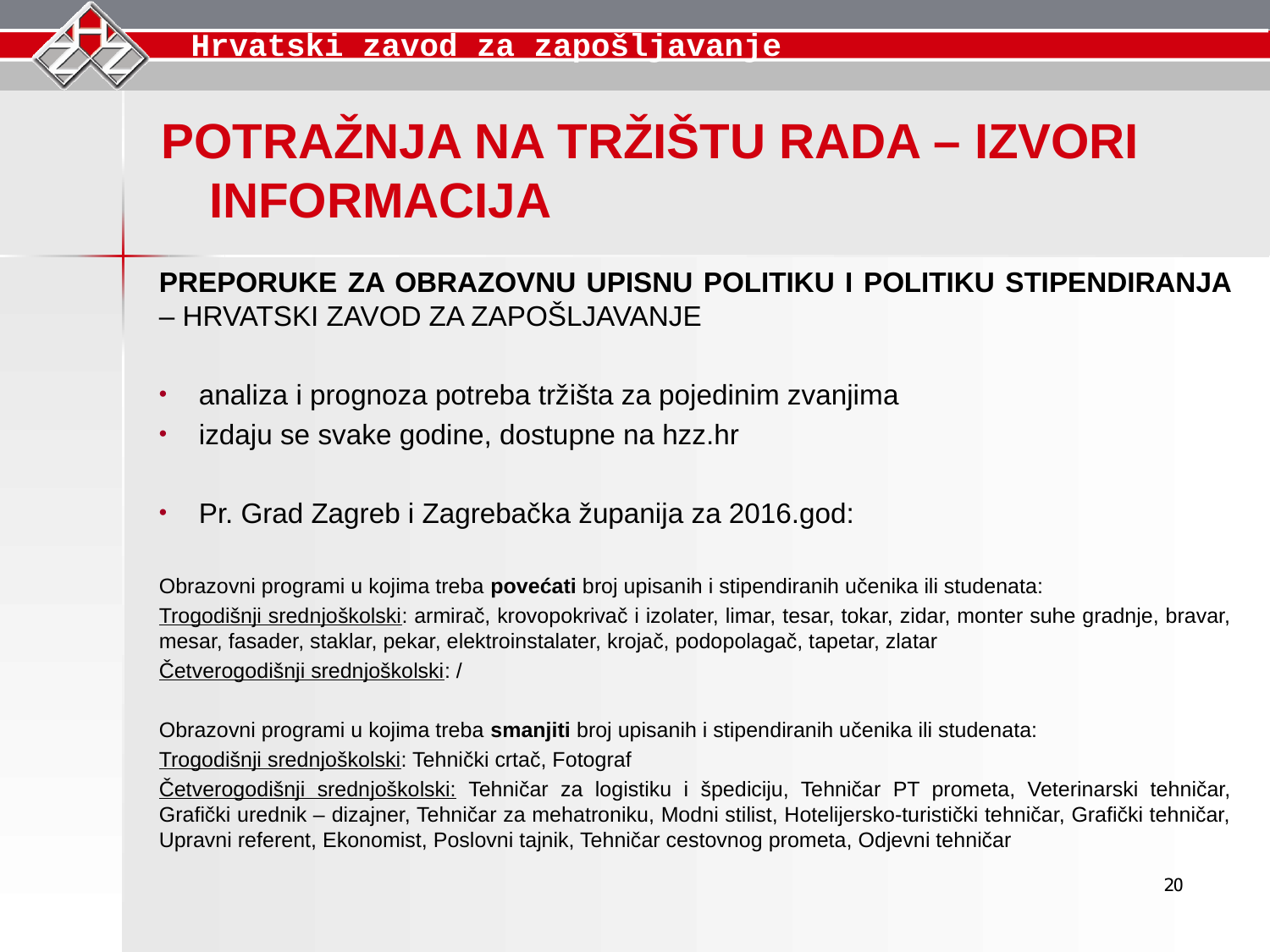

POTRAŽNJA NA TRŽIŠTU RADA – IZVORI INFORMACIJA
PREPORUKE ZA OBRAZOVNU UPISNU POLITIKU I POLITIKU STIPENDIRANJA – HRVATSKI ZAVOD ZA ZAPOŠLJAVANJE

analiza i prognoza potreba tržišta za pojedinim zvanjima
izdaju se svake godine, dostupne na hzz.hr

Pr. Grad Zagreb i Zagrebačka županija za 2016.god:

Obrazovni programi u kojima treba povećati broj upisanih i stipendiranih učenika ili studenata:
Trogodišnji srednjoškolski: armirač, krovopokrivač i izolater, limar, tesar, tokar, zidar, monter suhe gradnje, bravar, mesar, fasader, staklar, pekar, elektroinstalater, krojač, podopolagač, tapetar, zlatar
Četverogodišnji srednjoškolski: /

Obrazovni programi u kojima treba smanjiti broj upisanih i stipendiranih učenika ili studenata:
Trogodišnji srednjoškolski: Tehnički crtač, Fotograf
Četverogodišnji srednjoškolski: Tehničar za logistiku i špediciju, Tehničar PT prometa, Veterinarski tehničar, Grafički urednik – dizajner, Tehničar za mehatroniku, Modni stilist, Hotelijersko-turistički tehničar, Grafički tehničar, Upravni referent, Ekonomist, Poslovni tajnik, Tehničar cestovnog prometa, Odjevni tehničar

20